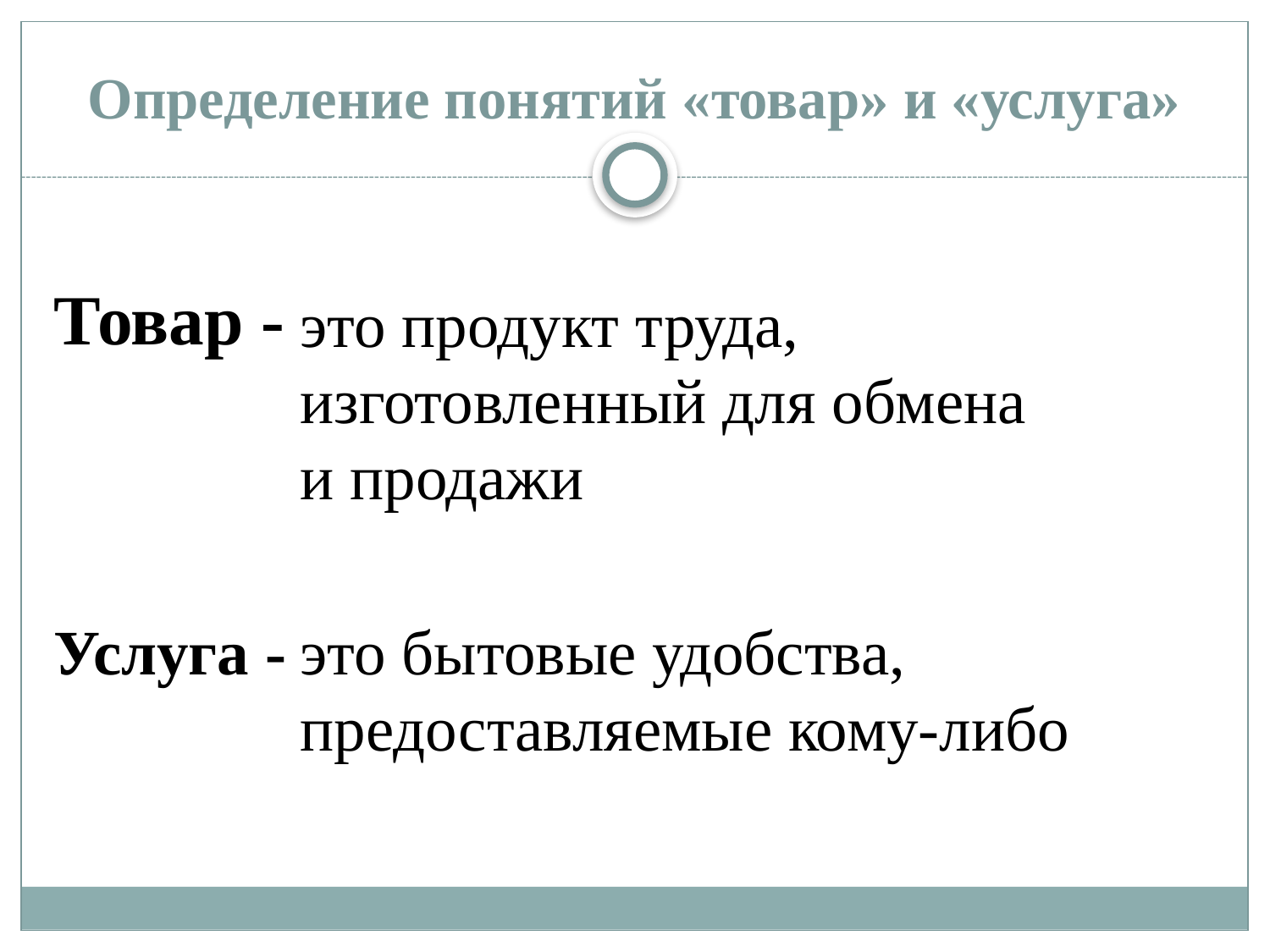

# Определение понятий «товар» и «услуга»
Товар -
это продукт труда, изготовленный для обмена и продажи
Услуга -
это бытовые удобства, предоставляемые кому-либо